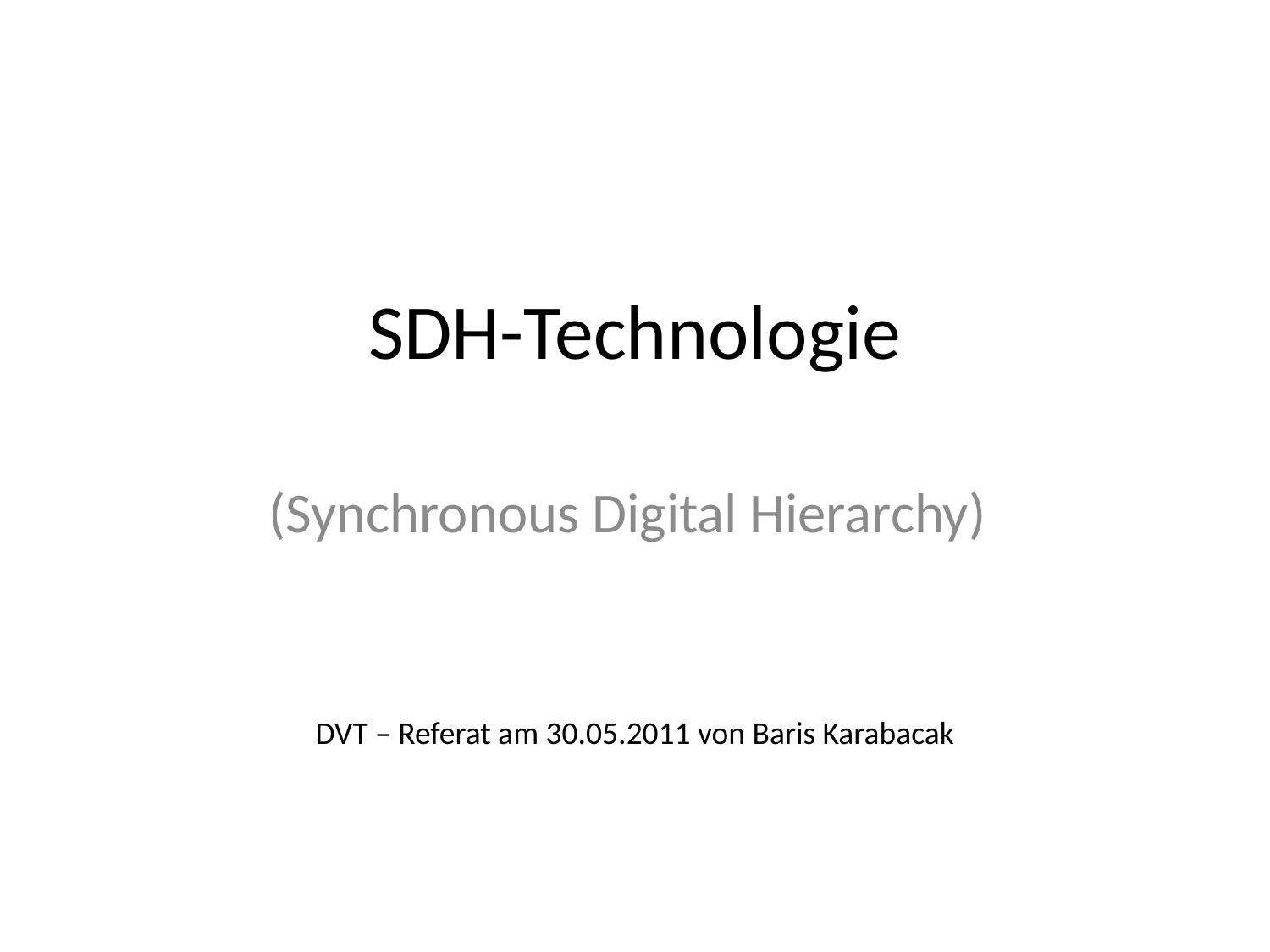

# SDH-Technologie
(Synchronous Digital Hierarchy)
DVT – Referat am 30.05.2011 von Baris Karabacak